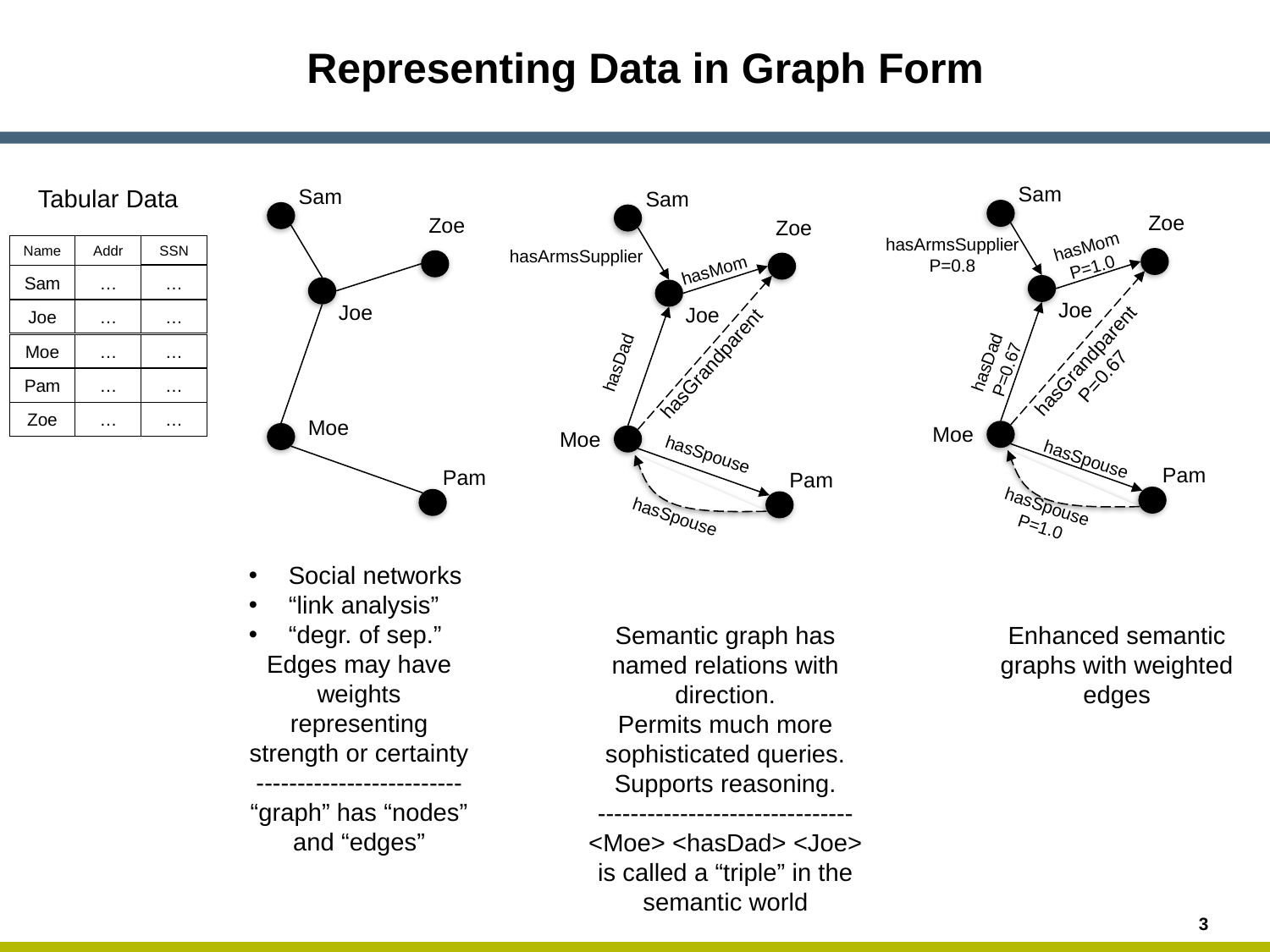

Representing Data in Graph Form
Sam
Tabular Data
Sam
Sam

Zoe

Zoe
Zoe
hasArmsSupplier
P=0.8
hasMom
P=1.0
SSN
Name
Addr
hasArmsSupplier

hasMom
…
…
Sam

Joe
Joe
Joe
…
…
Joe
…
…
Moe
hasDad
P=0.67
hasGrandparent
P=0.67
hasGrandparent
hasDad
…
…
Pam
…
…
Zoe
Moe
Moe
Moe

hasSpouse
hasSpouse

Pam
Pam
Pam

hasSpouse
P=1.0

hasSpouse
Social networks
“link analysis”
“degr. of sep.”
Edges may have weights representing strength or certainty
-------------------------
“graph” has “nodes” and “edges”
Semantic graph has named relations with direction.
Permits much more sophisticated queries.
Supports reasoning.
-------------------------------
<Moe> <hasDad> <Joe> is called a “triple” in the semantic world
Enhanced semantic graphs with weighted edges